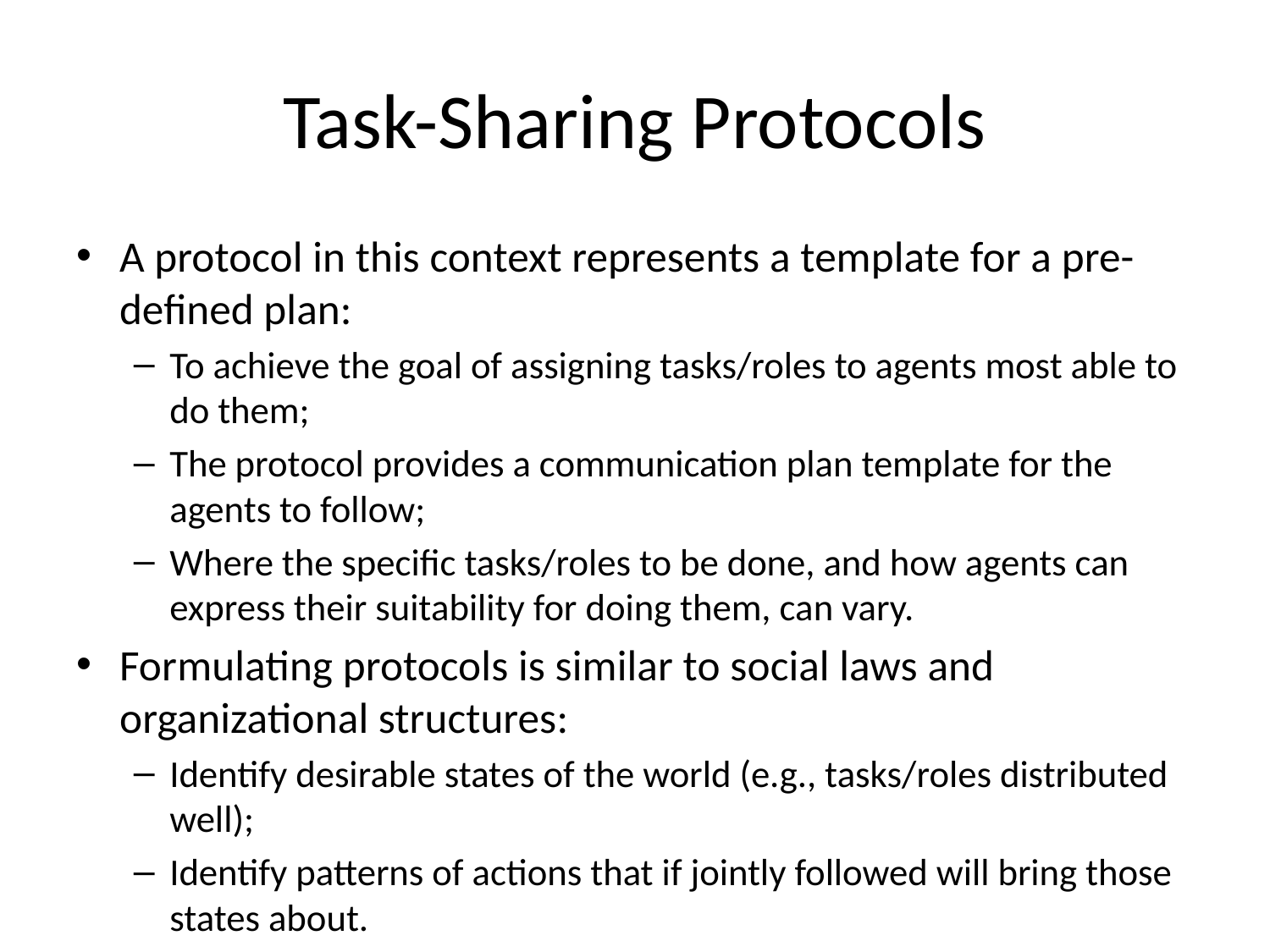

# Task-Sharing Protocols
A protocol in this context represents a template for a pre-defined plan:
To achieve the goal of assigning tasks/roles to agents most able to do them;
The protocol provides a communication plan template for the agents to follow;
Where the specific tasks/roles to be done, and how agents can express their suitability for doing them, can vary.
Formulating protocols is similar to social laws and organizational structures:
Identify desirable states of the world (e.g., tasks/roles distributed well);
Identify patterns of actions that if jointly followed will bring those states about.